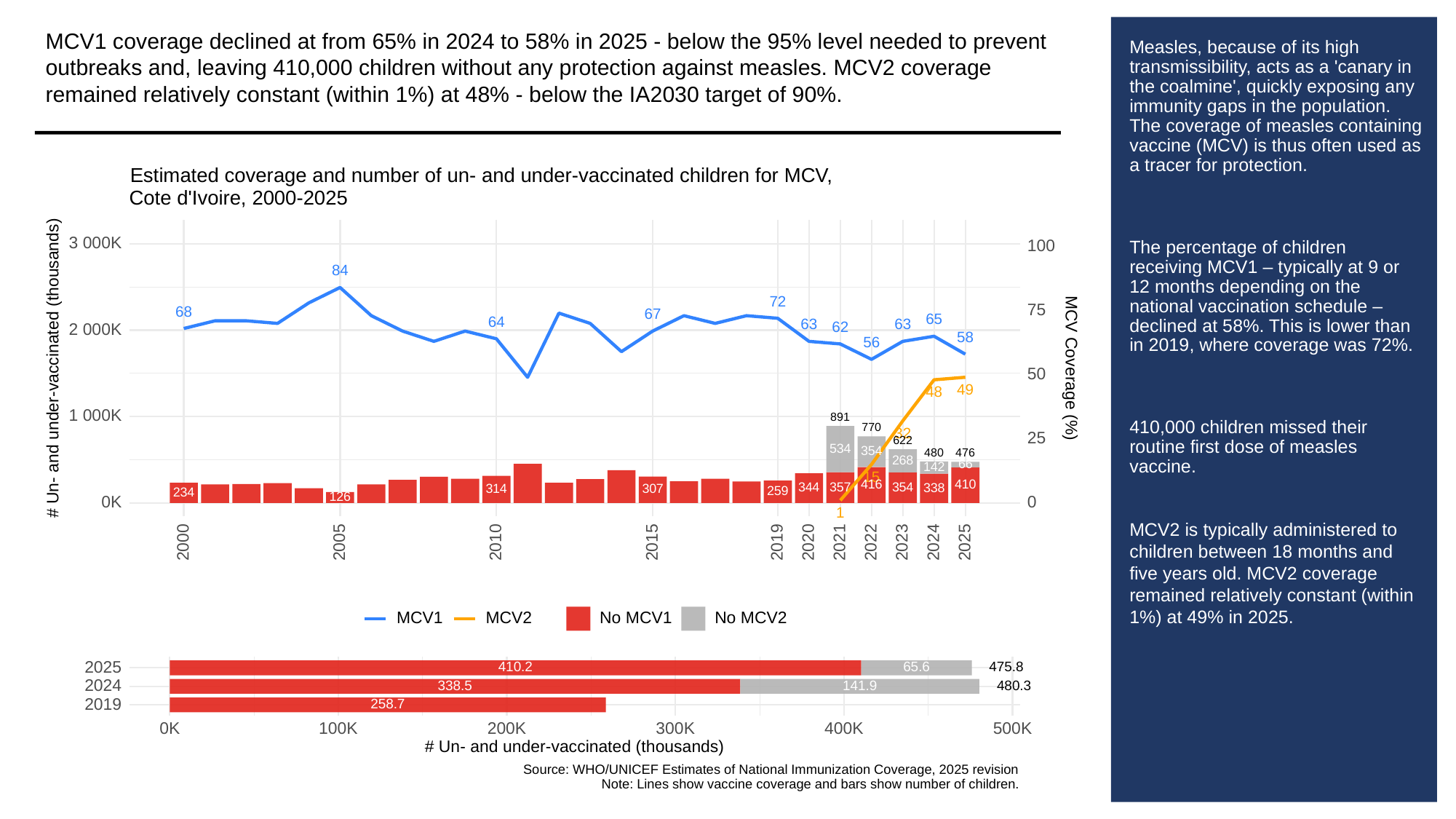

MCV1 coverage declined at from 65% in 2024 to 58% in 2025 - below the 95% level needed to prevent outbreaks and, leaving 410,000 children without any protection against measles. MCV2 coverage remained relatively constant (within 1%) at 48% - below the IA2030 target of 90%.
# Measles, because of its high transmissibility, acts as a 'canary in the coalmine', quickly exposing any immunity gaps in the population. The coverage of measles containing vaccine (MCV) is thus often used as a tracer for protection.

The percentage of children receiving MCV1 – typically at 9 or 12 months depending on the national vaccination schedule – declined at 58%. This is lower than in 2019, where coverage was 72%.

410,000 children missed their routine first dose of measles vaccine.

MCV2 is typically administered to children between 18 months and five years old. MCV2 coverage remained relatively constant (within 1%) at 49% in 2025.

Estimated coverage and number of un- and under-vaccinated children for MCV,
Cote d'Ivoire, 2000-2025

3 000K
100

84

72
75
68
67
65
64
63
63
62
2 000K

58
56
# Un- and under-vaccinated (thousands)
MCV Coverage (%)
50

49
48
1 000K
891

770

32
25

622
534
354
480
476

268

66

142

15

416
410

357

354

344
338

314
307
259
234

126
0K
0

1
2023
2000
2005
2010
2015
2019
2020
2021
2022
2024
2025

MCV1
MCV2
No MCV1
No MCV2

2025
410.2
65.6
475.8

2024
338.5
480.3
141.9

2019
258.7

300K
0K
100K
200K
400K
500K
# Un- and under-vaccinated (thousands)
Source: WHO/UNICEF Estimates of National Immunization Coverage, 2025 revision
Note: Lines show vaccine coverage and bars show number of children.